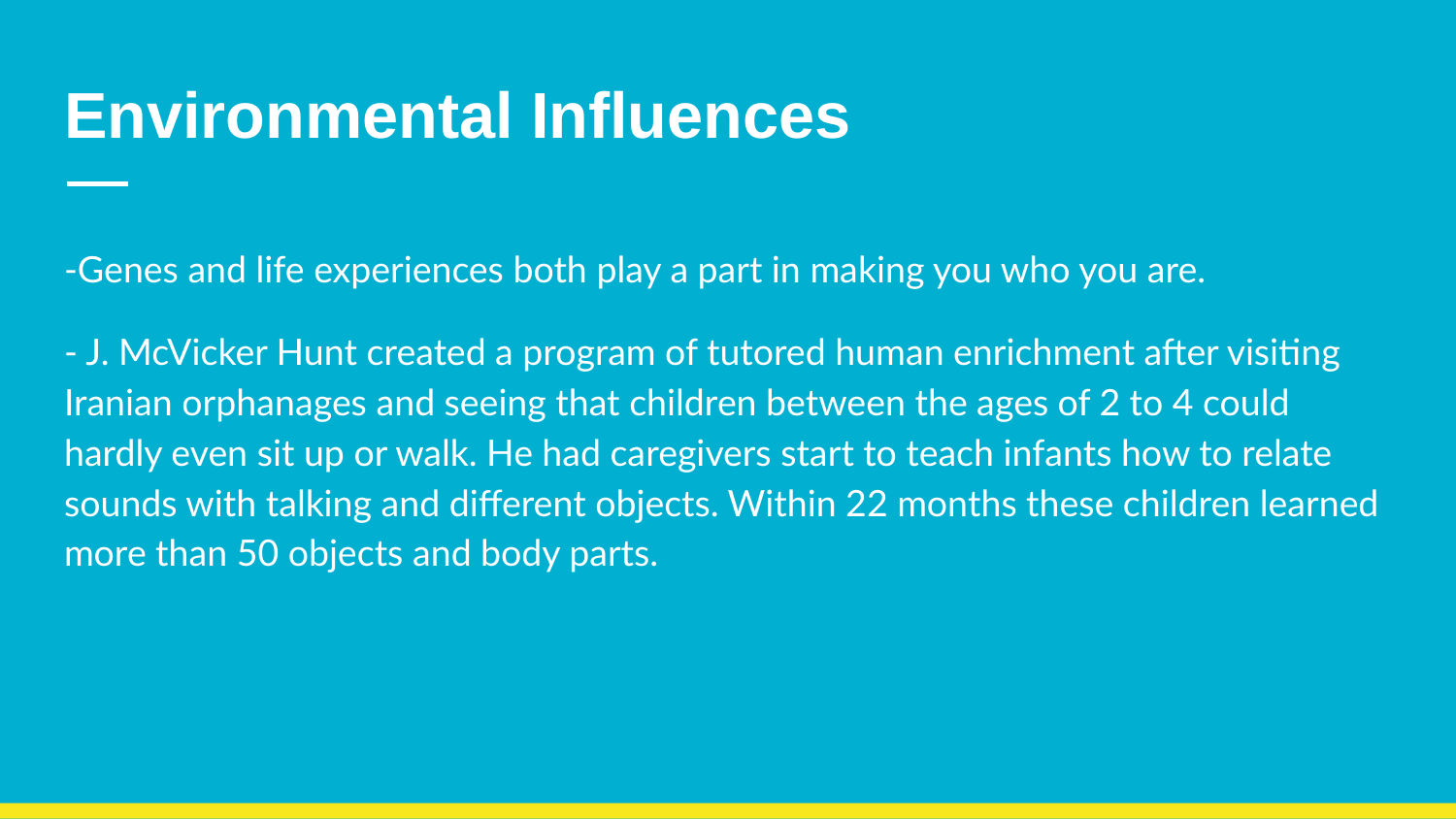

# Environmental Influences
-Genes and life experiences both play a part in making you who you are.
- J. McVicker Hunt created a program of tutored human enrichment after visiting Iranian orphanages and seeing that children between the ages of 2 to 4 could hardly even sit up or walk. He had caregivers start to teach infants how to relate sounds with talking and different objects. Within 22 months these children learned more than 50 objects and body parts.